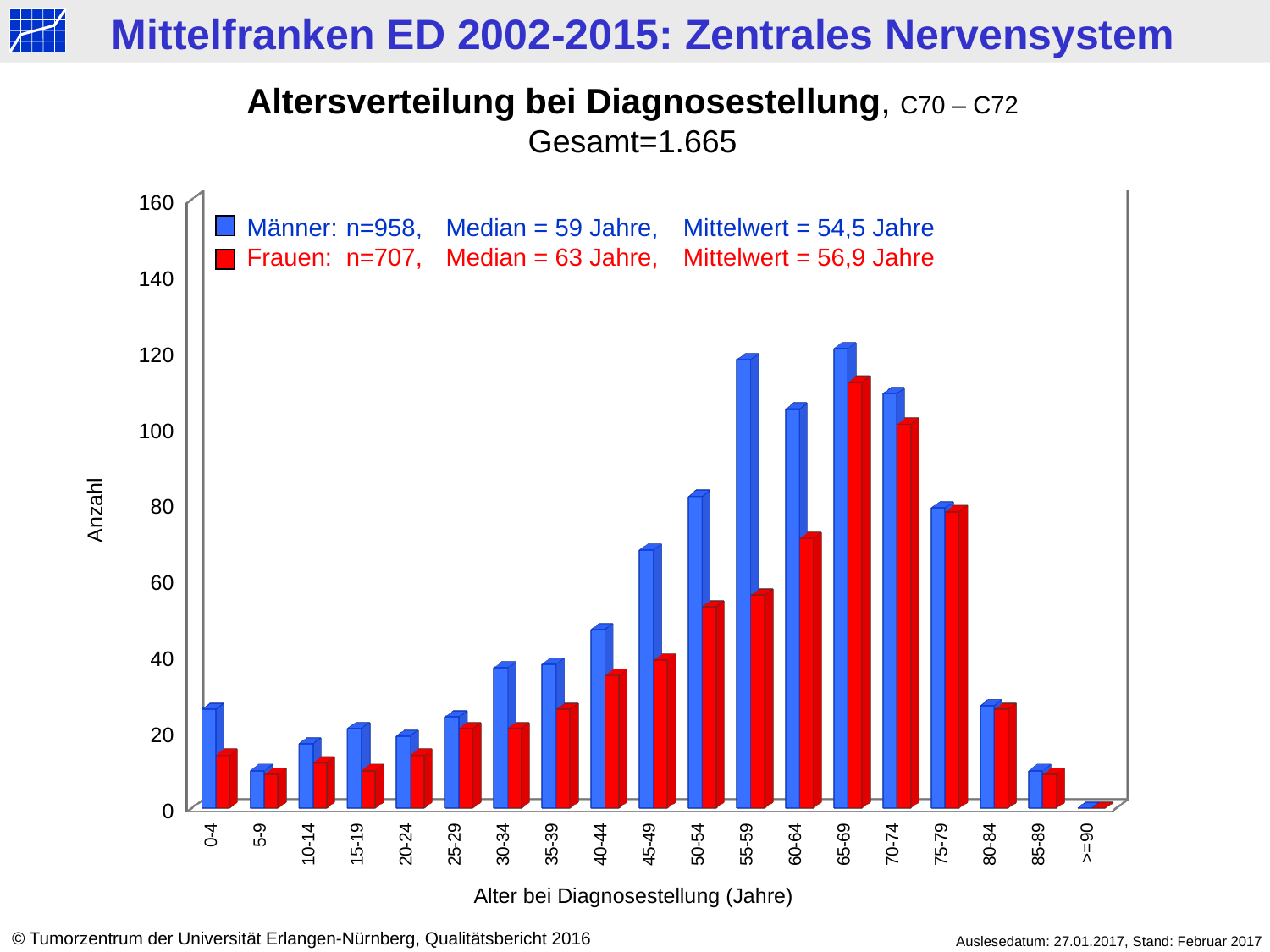

Altersverteilung bei Diagnosestellung, C70 – C72
Gesamt=1.665

[unsupported chart]

Männer: 	n=958, 	Median = 59 Jahre, 	Mittelwert = 54,5 Jahre
Frauen: 	n=707, 	Median = 63 Jahre,	Mittelwert = 56,9 Jahre

Anzahl
Alter bei Diagnosestellung (Jahre)